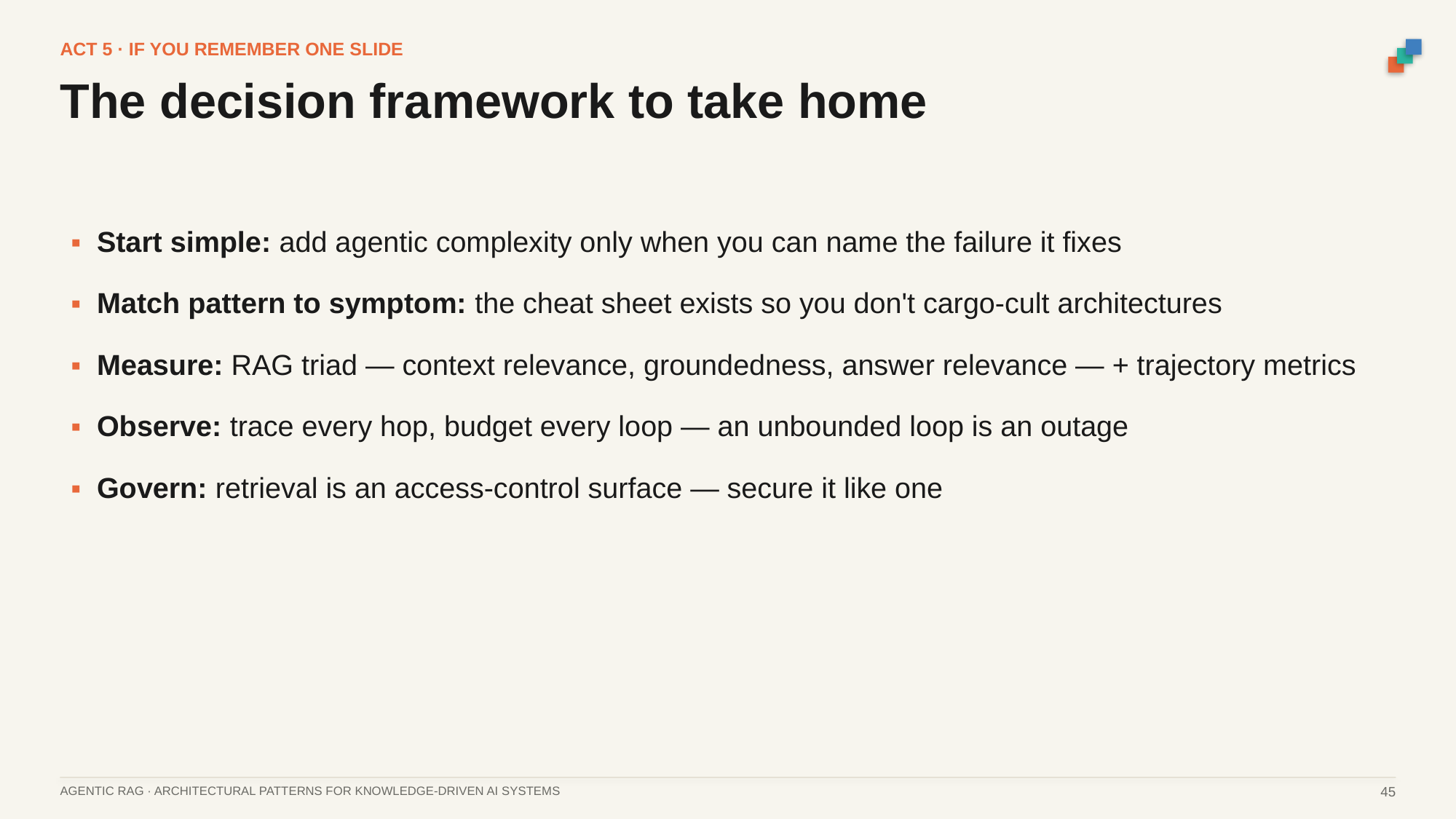

ACT 5 · IF YOU REMEMBER ONE SLIDE

The decision framework to take home
▪  Start simple: add agentic complexity only when you can name the failure it fixes
▪  Match pattern to symptom: the cheat sheet exists so you don't cargo-cult architectures
▪  Measure: RAG triad — context relevance, groundedness, answer relevance — + trajectory metrics
▪  Observe: trace every hop, budget every loop — an unbounded loop is an outage
▪  Govern: retrieval is an access-control surface — secure it like one

AGENTIC RAG · ARCHITECTURAL PATTERNS FOR KNOWLEDGE-DRIVEN AI SYSTEMS
45